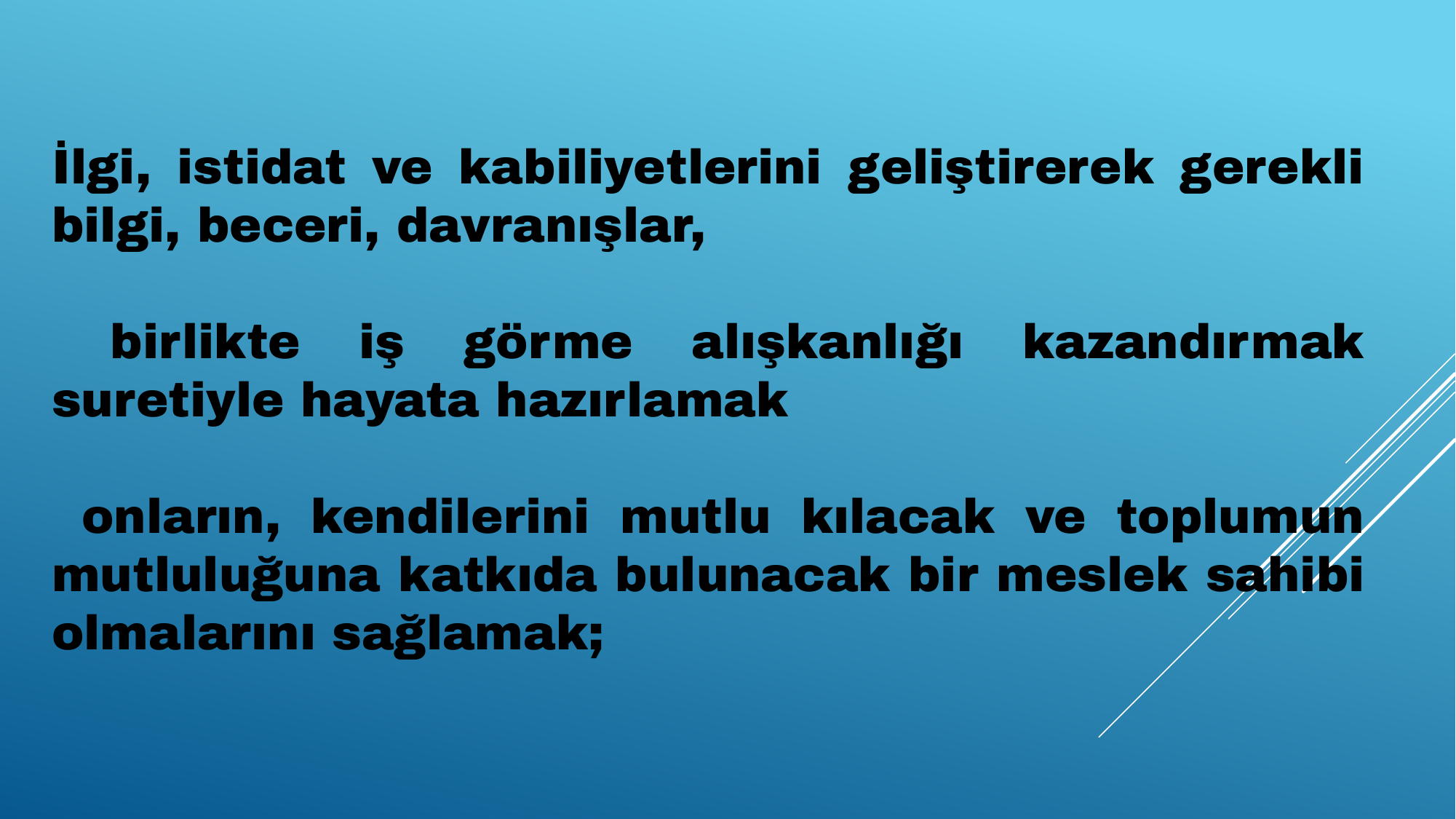

İlgi, istidat ve kabiliyetlerini geliştirerek gerekli bilgi, beceri, davranışlar,

 birlikte iş görme alışkanlığı kazandırmak suretiyle hayata hazırlamak

 onların, kendilerini mutlu kılacak ve toplumun mutluluğuna katkıda bulunacak bir meslek sahibi olmalarını sağlamak;